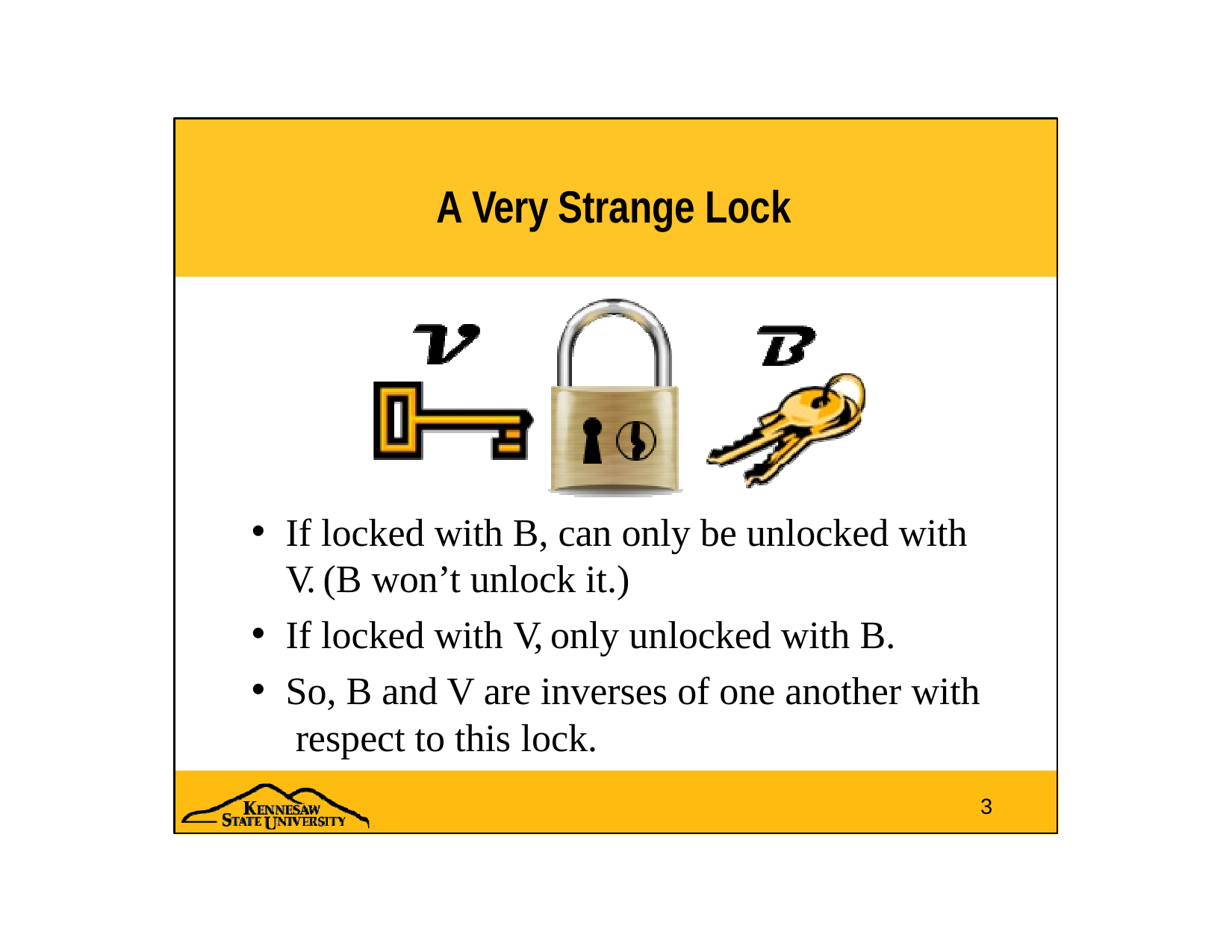

# A Very Strange Lock

If locked with B, can only be unlocked with
V. (B won’t unlock it.)
If locked with V, only unlocked with B.
So, B and V are inverses of one another with  respect to this lock.

3